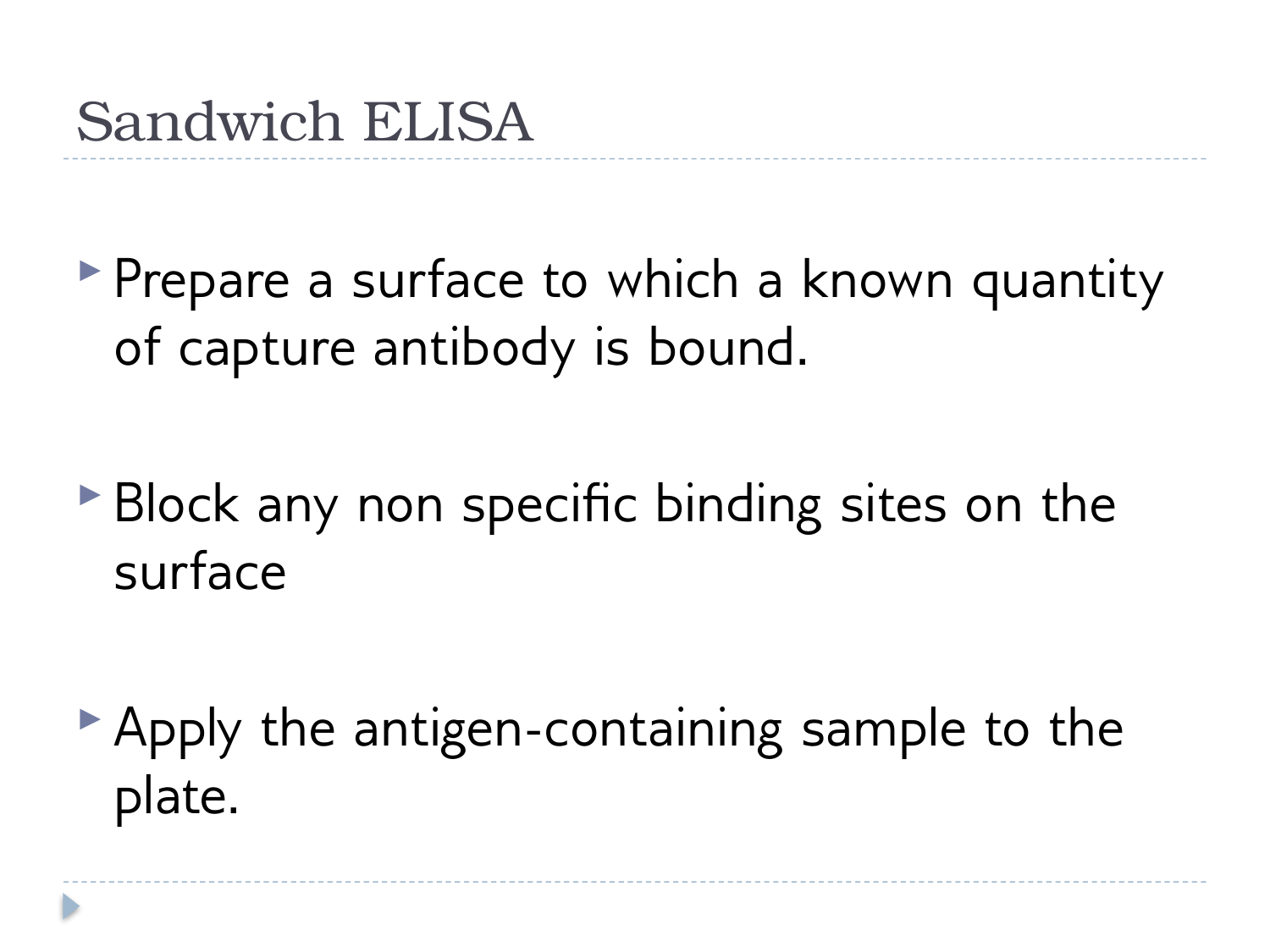

# Sandwich ELISA

Prepare a surface to which a known quantity of capture antibody is bound.

Block any non specific binding sites on the surface

Apply the antigen-containing sample to the plate.